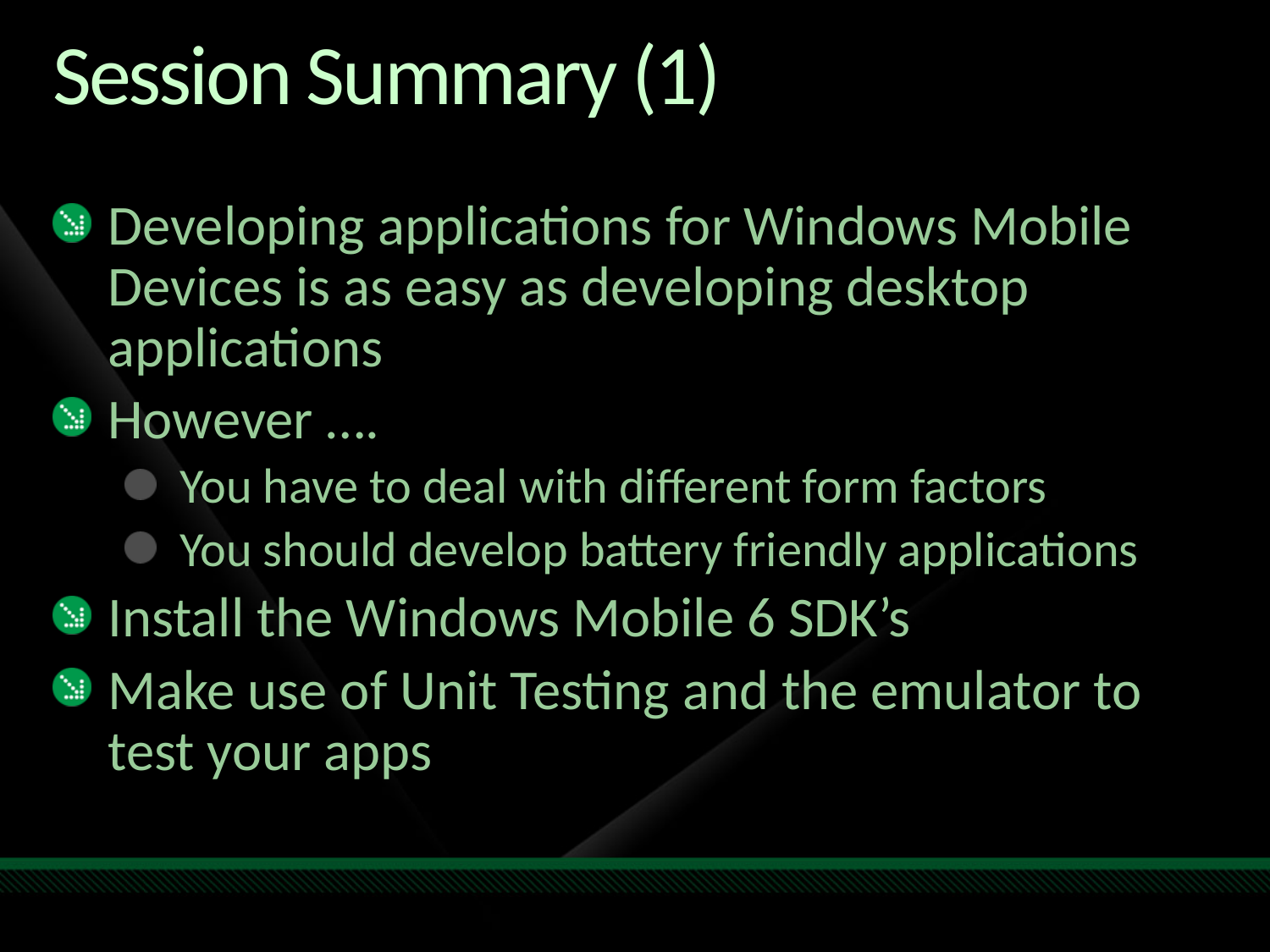

# Session Summary (1)
Developing applications for Windows Mobile Devices is as easy as developing desktop applications
However ….
You have to deal with different form factors
You should develop battery friendly applications
Install the Windows Mobile 6 SDK’s
Make use of Unit Testing and the emulator to test your apps